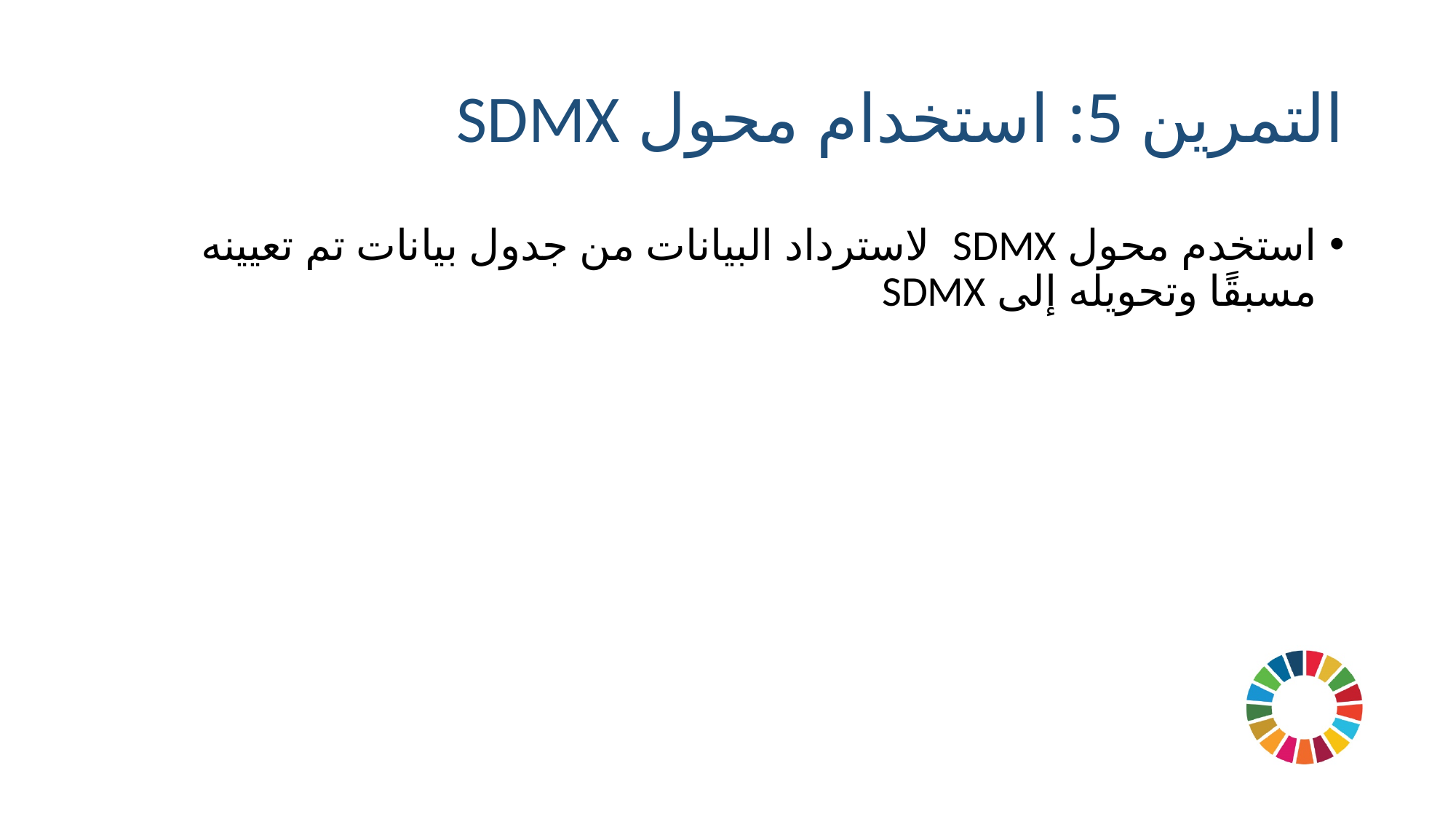

# التمرين 5: استخدام محول SDMX
استخدم محول SDMX  لاسترداد البيانات من جدول بيانات تم تعيينه مسبقًا وتحويله إلى SDMX